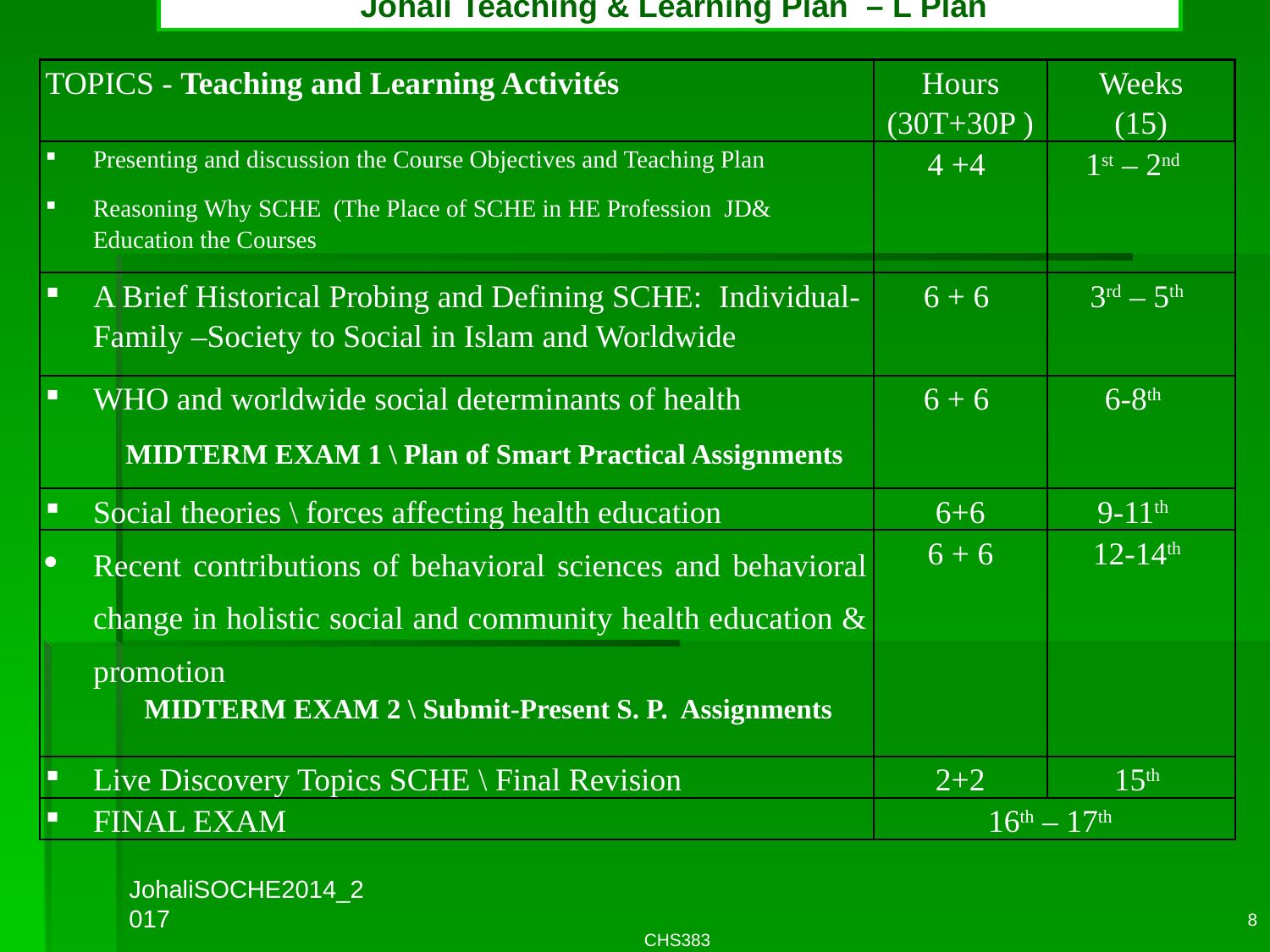

# Johali Teaching & Learning Plan  – L Plan
| TOPICS - Teaching and Learning Activités | Hours (30T+30P ) | Weeks (15) |
| --- | --- | --- |
| Presenting and discussion the Course Objectives and Teaching Plan Reasoning Why SCHE (The Place of SCHE in HE Profession JD& Education the Courses | 4 +4 | 1st – 2nd |
| A Brief Historical Probing and Defining SCHE: Individual-Family –Society to Social in Islam and Worldwide | 6 + 6 | 3rd – 5th |
| WHO and worldwide social determinants of health MIDTERM EXAM 1 \ Plan of Smart Practical Assignments | 6 + 6 | 6-8th |
| Social theories \ forces affecting health education | 6+6 | 9-11th |
| Recent contributions of behavioral sciences and behavioral change in holistic social and community health education & promotion MIDTERM EXAM 2 \ Submit-Present S. P. Assignments | 6 + 6 | 12-14th |
| Live Discovery Topics SCHE \ Final Revision | 2+2 | 15th |
| FINAL EXAM | 16th – 17th |  |
JohaliSOCHE2014_2017
8
CHS383